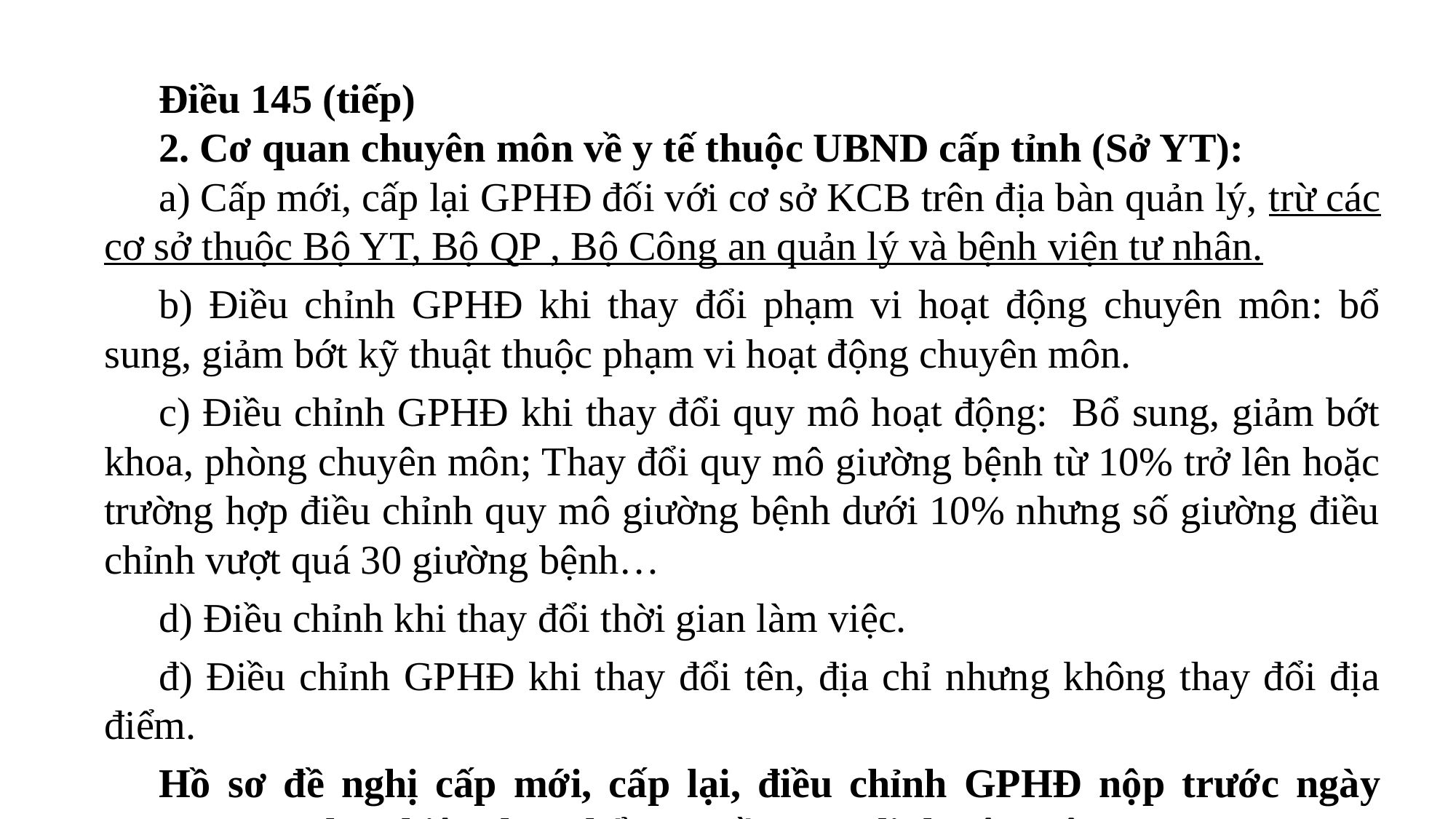

Điều 145 (tiếp)
2. Cơ quan chuyên môn về y tế thuộc UBND cấp tỉnh (Sở YT):
a) Cấp mới, cấp lại GPHĐ đối với cơ sở KCB trên địa bàn quản lý, trừ các cơ sở thuộc Bộ YT, Bộ QP , Bộ Công an quản lý và bệnh viện tư nhân.
b) Điều chỉnh GPHĐ khi thay đổi phạm vi hoạt động chuyên môn: bổ sung, giảm bớt kỹ thuật thuộc phạm vi hoạt động chuyên môn.
c) Điều chỉnh GPHĐ khi thay đổi quy mô hoạt động:  Bổ sung, giảm bớt khoa, phòng chuyên môn; Thay đổi quy mô giường bệnh từ 10% trở lên hoặc trường hợp điều chỉnh quy mô giường bệnh dưới 10% nhưng số giường điều chỉnh vượt quá 30 giường bệnh…
d) Điều chỉnh khi thay đổi thời gian làm việc.
đ) Điều chỉnh GPHĐ khi thay đổi tên, địa chỉ nhưng không thay đổi địa điểm.
Hồ sơ đề nghị cấp mới, cấp lại, điều chỉnh GPHĐ nộp trước ngày 31/12/ 2026 thực hiện theo thẩm quyền quy định nêu trên.